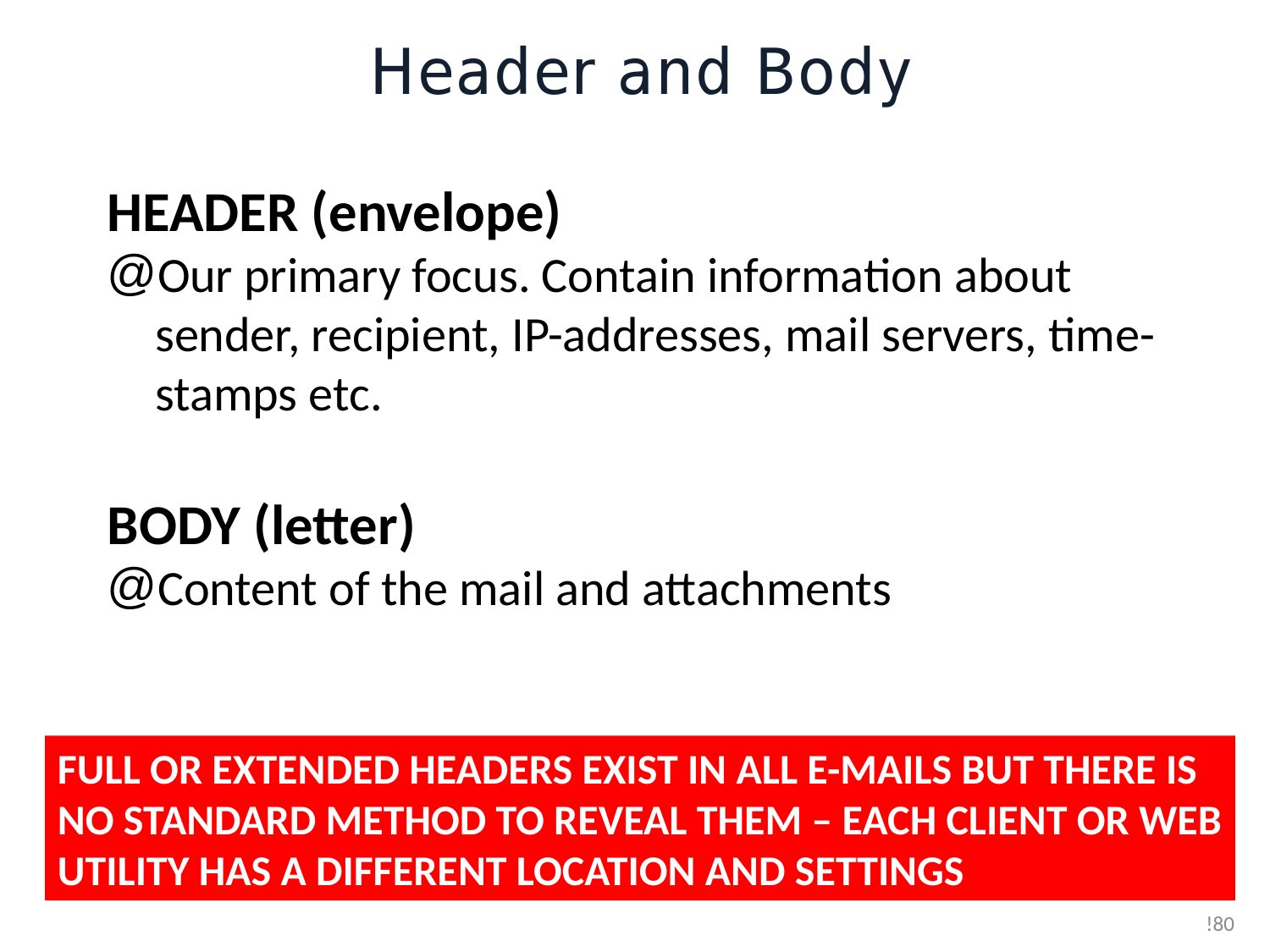

Header and Body
HEADER (envelope)
Our primary focus. Contain information about sender, recipient, IP-addresses, mail servers, time-stamps etc.

BODY (letter)
Content of the mail and attachments
FULL OR EXTENDED HEADERS EXIST IN ALL E-MAILS BUT THERE IS NO STANDARD METHOD TO REVEAL THEM – EACH CLIENT OR WEB UTILITY HAS A DIFFERENT LOCATION AND SETTINGS
!80